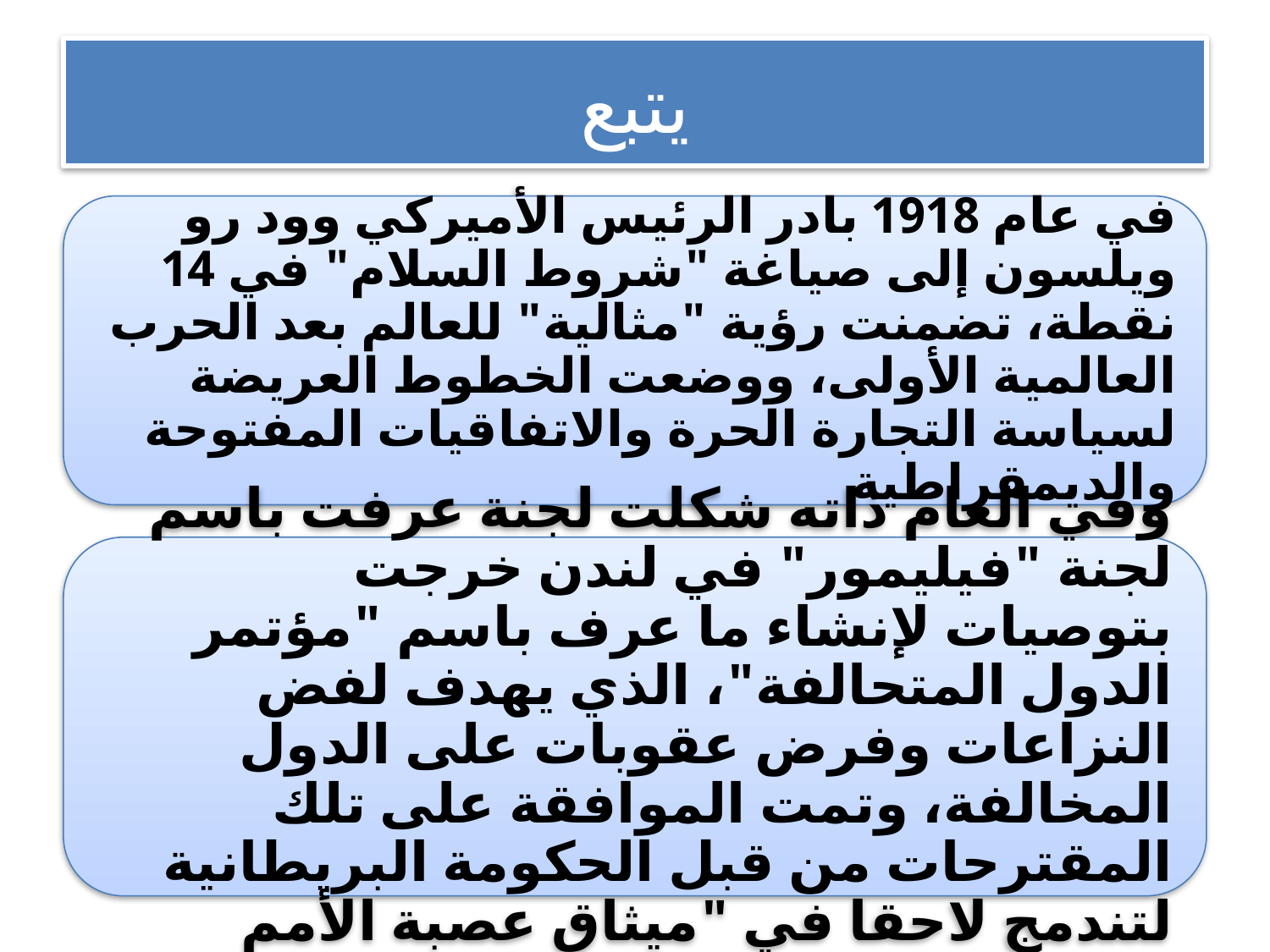

# يتبع
في عام 1918 بادر الرئيس الأميركي وود رو ويلسون إلى صياغة "شروط السلام" في 14 نقطة، تضمنت رؤية "مثالية" للعالم بعد الحرب العالمية الأولى، ووضعت الخطوط العريضة لسياسة التجارة الحرة والاتفاقيات المفتوحة والديمقراطية
وفي العام ذاته شكلت لجنة عرفت باسم لجنة "فيليمور" في لندن خرجت بتوصيات لإنشاء ما عرف باسم "مؤتمر الدول المتحالفة"، الذي يهدف لفض النزاعات وفرض عقوبات على الدول المخالفة، وتمت الموافقة على تلك المقترحات من قبل الحكومة البريطانية لتندمج لاحقا في "ميثاق عصبة الأمم